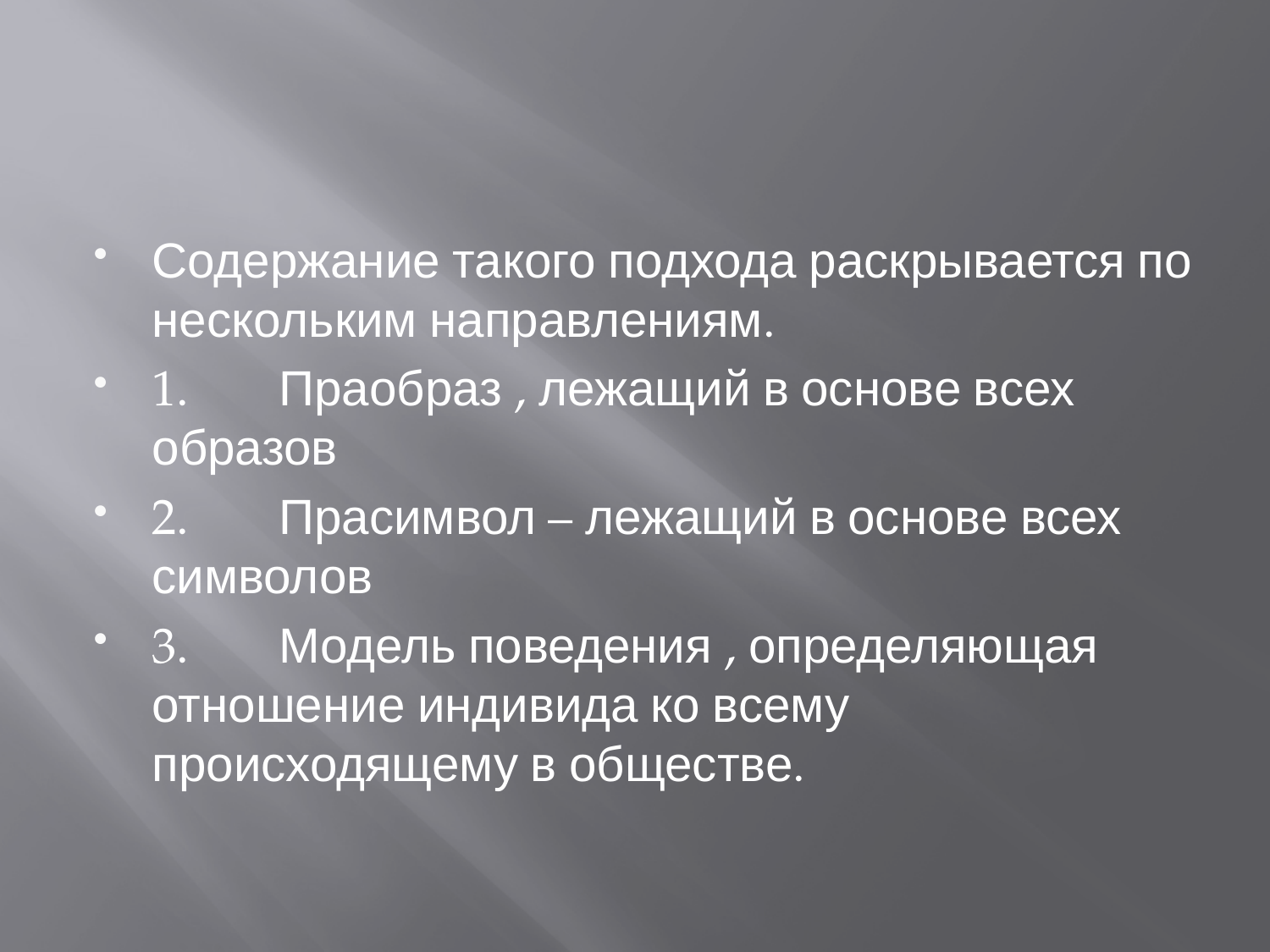

#
Содержание такого подхода раскрывается по нескольким направлениям.
1.	Праобраз , лежащий в основе всех  образов
2.	Прасимвол – лежащий в основе всех символов
3.	Модель поведения , определяющая отношение индивида ко всему происходящему в обществе.